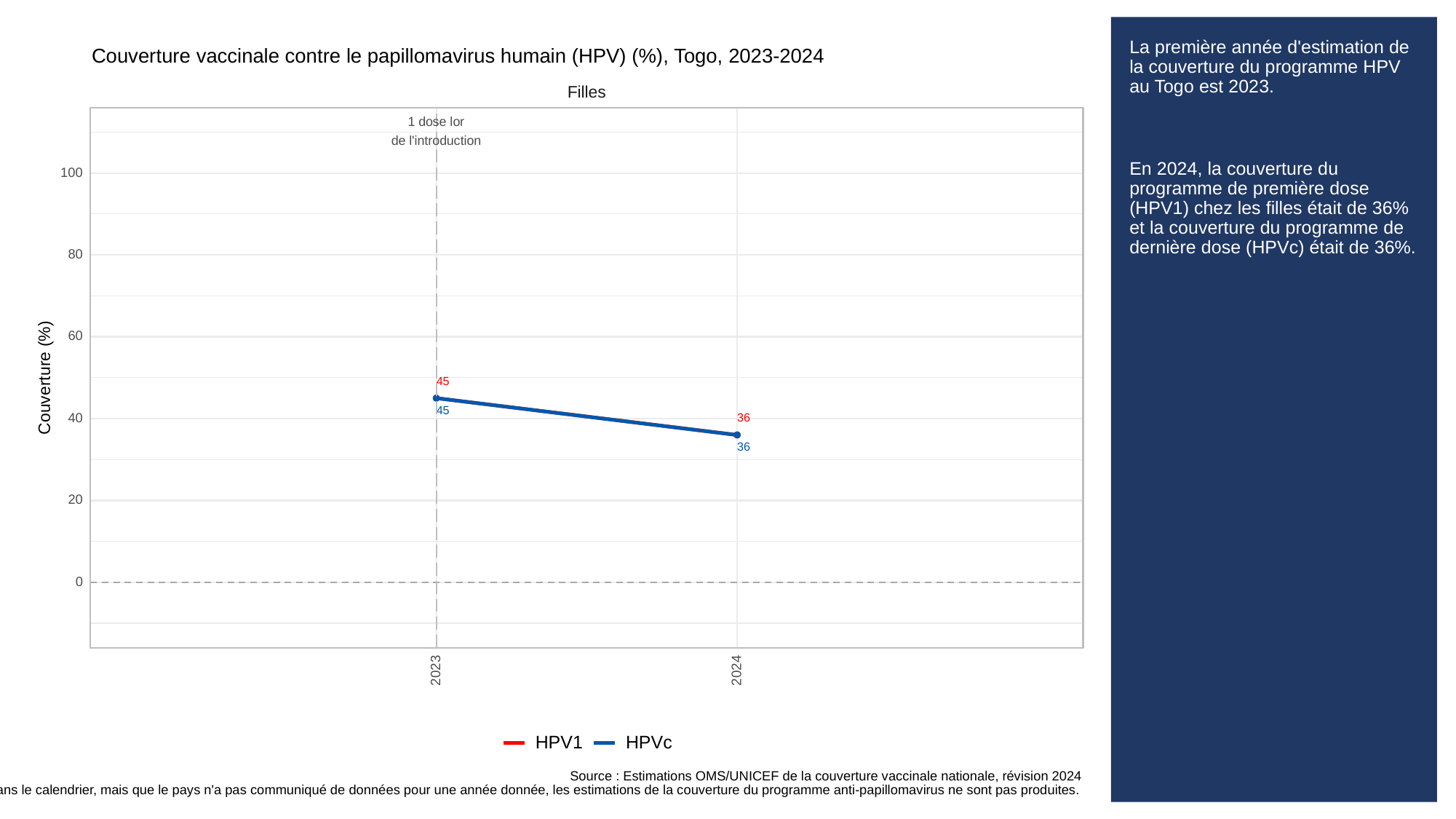

# La première année d'estimation de la couverture du programme HPV au Togo est 2023.

En 2024, la couverture du programme de première dose (HPV1) chez les filles était de 36% et la couverture du programme de dernière dose (HPVc) était de 36%.

Couverture vaccinale contre le papillomavirus humain (HPV) (%), Togo, 2023-2024
Filles

1 dose lor

de l'introduction
100

80

60

Couverture (%)
45

45
40
36

36

20

0

2023
2024
HPVc
HPV1

Source : Estimations OMS/UNICEF de la couverture vaccinale nationale, révision 2024
Pour certains pays, si le vaccin anti-papillomavirus figure dans le calendrier, mais que le pays n'a pas communiqué de données pour une année donnée, les estimations de la couverture du programme anti-papillomavirus ne sont pas produites.